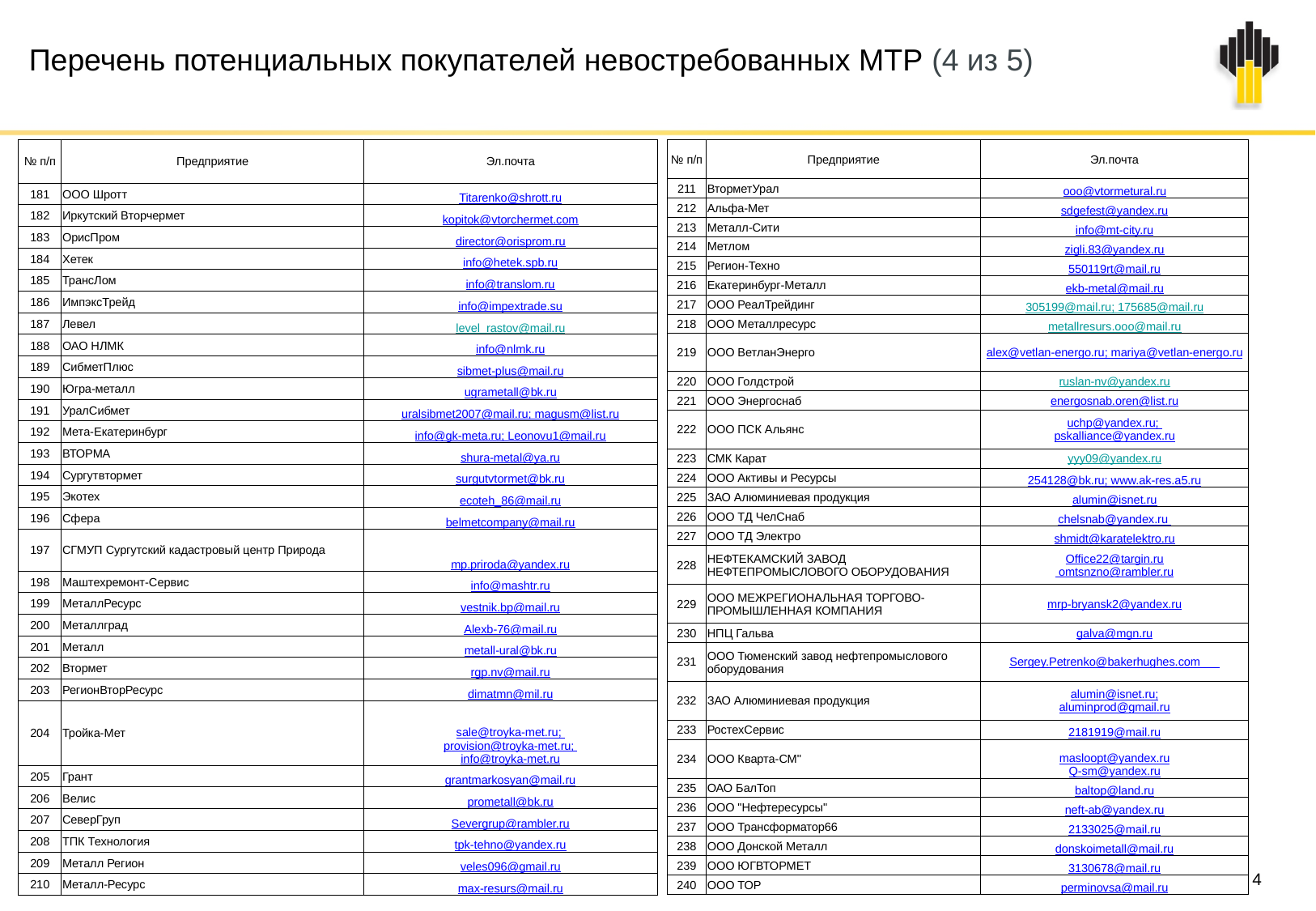

Перечень потенциальных покупателей невостребованных МТР (4 из 5)
| № п/п | Предприятие | Эл.почта |
| --- | --- | --- |
| 181 | ООО Шротт | Titarenko@shrott.ru |
| 182 | Иркутский Вторчермет | kopitok@vtorchermet.com |
| 183 | ОрисПром | director@orisprom.ru |
| 184 | Хетек | info@hetek.spb.ru |
| 185 | ТрансЛом | info@translom.ru |
| 186 | ИмпэксТрейд | info@impextrade.su |
| 187 | Левел | level\_rastov@mail.ru |
| 188 | ОАО НЛМК | info@nlmk.ru |
| 189 | СибметПлюс | sibmet-plus@mail.ru |
| 190 | Югра-металл | ugrametall@bk.ru |
| 191 | УралСибмет | uralsibmet2007@mail.ru; magusm@list.ru |
| 192 | Мета-Екатеринбург | info@gk-meta.ru; Leonovu1@mail.ru |
| 193 | ВТОРМА | shura-metal@ya.ru |
| 194 | Сургутвтормет | surgutvtormet@bk.ru |
| 195 | Экотех | ecoteh\_86@mail.ru |
| 196 | Сфера | belmetcompany@mail.ru |
| 197 | СГМУП Сургутский кадастровый центр Природа | mp.priroda@yandex.ru |
| 198 | Маштехремонт-Сервис | info@mashtr.ru |
| 199 | МеталлРесурс | vestnik.bp@mail.ru |
| 200 | Металлград | Alexb-76@mail.ru |
| 201 | Металл | metall-ural@bk.ru |
| 202 | Втормет | rgp.nv@mail.ru |
| 203 | РегионВторРесурс | dimatmn@mil.ru |
| 204 | Тройка-Мет | sale@troyka-met.ru; provision@troyka-met.ru; info@troyka-met.ru |
| 205 | Грант | grantmarkosyan@mail.ru |
| 206 | Велис | prometall@bk.ru |
| 207 | СеверГруп | Severgrup@rambler.ru |
| 208 | ТПК Технология | tpk-tehno@yandex.ru |
| 209 | Металл Регион | veles096@gmail.ru |
| 210 | Металл-Ресурс | max-resurs@mail.ru |
| № п/п | Предприятие | Эл.почта |
| --- | --- | --- |
| 211 | ВторметУрал | ooo@vtormetural.ru |
| 212 | Альфа-Мет | sdgefest@yandex.ru |
| 213 | Металл-Сити | info@mt-city.ru |
| 214 | Метлом | zigli.83@yandex.ru |
| 215 | Регион-Техно | 550119rt@mail.ru |
| 216 | Екатеринбург-Металл | ekb-metal@mail.ru |
| 217 | ООО РеалТрейдинг | 305199@mail.ru; 175685@mail.ru |
| 218 | ООО Металлресурс | metallresurs.ooo@mail.ru |
| 219 | ООО ВетланЭнерго | alex@vetlan-energo.ru; mariya@vetlan-energo.ru |
| 220 | ООО Голдстрой | ruslan-nv@yandex.ru |
| 221 | ООО Энергоснаб | energosnab.oren@list.ru |
| 222 | ООО ПСК Альянс | uchp@yandex.ru; pskalliance@yandex.ru |
| 223 | СМК Карат | yyy09@yandex.ru |
| 224 | ООО Активы и Ресурсы | 254128@bk.ru; www.ak-res.a5.ru |
| 225 | ЗАО Алюминиевая продукция | alumin@isnet.ru |
| 226 | ООО ТД ЧелСнаб | chelsnab@yandex.ru |
| 227 | ООО ТД Электро | shmidt@karatelektro.ru |
| 228 | НЕФТЕКАМСКИЙ ЗАВОД НЕФТЕПРОМЫСЛОВОГО ОБОРУДОВАНИЯ | Office22@targin.ru omtsnzno@rambler.ru |
| 229 | ООО МЕЖРЕГИОНАЛЬНАЯ ТОРГОВО-ПРОМЫШЛЕННАЯ КОМПАНИЯ | mrp-bryansk2@yandex.ru |
| 230 | НПЦ Гальва | galva@mgn.ru |
| 231 | ООО Тюменский завод нефтепромыслового оборудования | Sergey.Petrenko@bakerhughes.com |
| 232 | ЗАО Алюминиевая продукция | alumin@isnet.ru; aluminprod@gmail.ru |
| 233 | РостехСервис | 2181919@mail.ru |
| 234 | ООО Кварта-СМ" | masloopt@yandex.ru Q-sm@yandex.ru |
| 235 | ОАО БалТоп | baltop@land.ru |
| 236 | ООО "Нефтересурсы" | neft-ab@yandex.ru |
| 237 | ООО Трансформатор66 | 2133025@mail.ru |
| 238 | ООО Донской Металл | donskoimetall@mail.ru |
| 239 | ООО ЮГВТОРМЕТ | 3130678@mail.ru |
| 240 | ООО ТОР | perminovsa@mail.ru |
4
10.02.2021